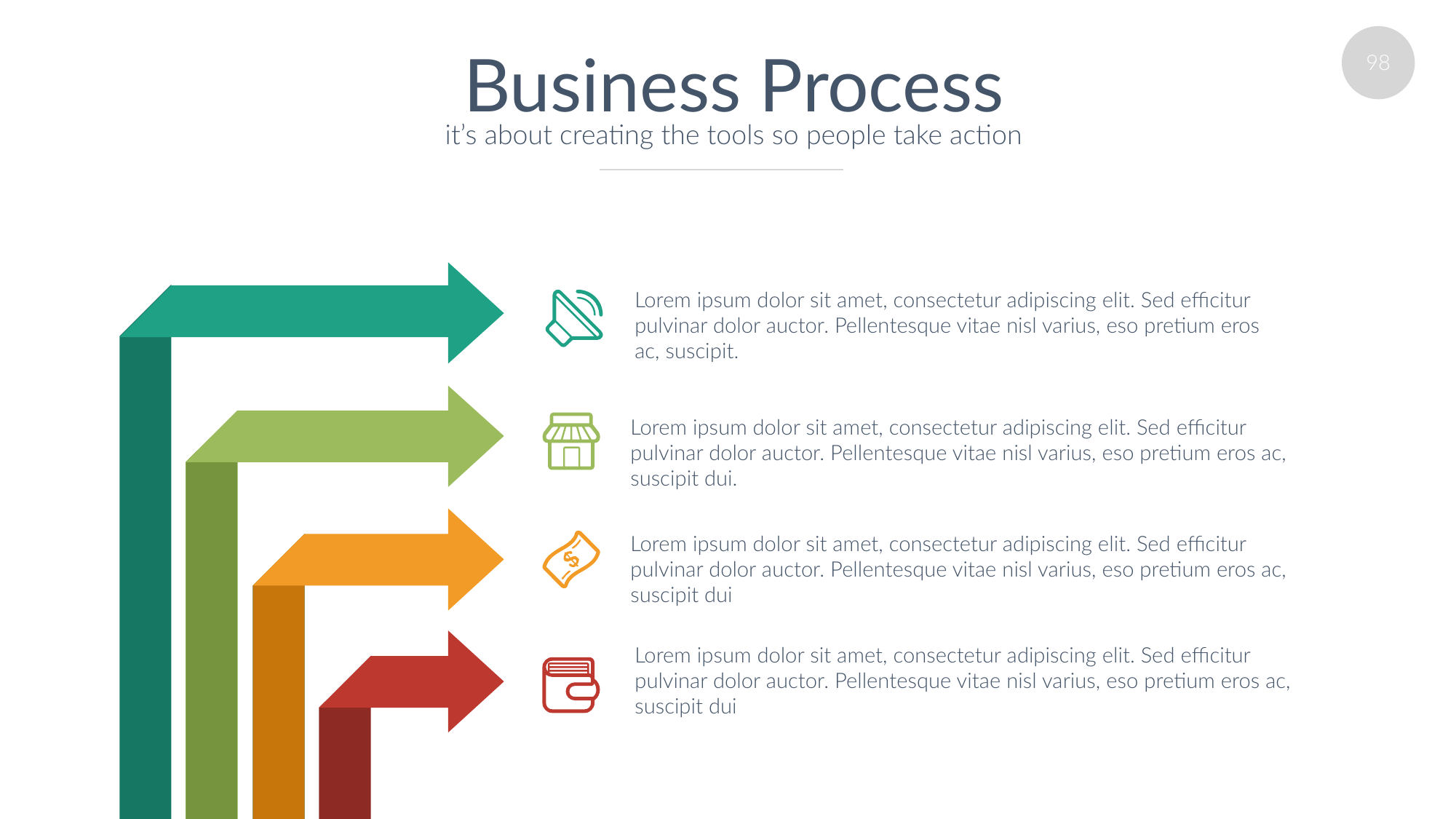

# Business Process
it’s about creating the tools so people take action

Lorem ipsum dolor sit amet, consectetur adipiscing elit. Sed efficitur pulvinar dolor auctor. Pellentesque vitae nisl varius, eso pretium eros ac, suscipit.

Lorem ipsum dolor sit amet, consectetur adipiscing elit. Sed efficitur pulvinar dolor auctor. Pellentesque vitae nisl varius, eso pretium eros ac, suscipit dui.

Lorem ipsum dolor sit amet, consectetur adipiscing elit. Sed efficitur pulvinar dolor auctor. Pellentesque vitae nisl varius, eso pretium eros ac, suscipit dui

Lorem ipsum dolor sit amet, consectetur adipiscing elit. Sed efficitur pulvinar dolor auctor. Pellentesque vitae nisl varius, eso pretium eros ac, suscipit dui